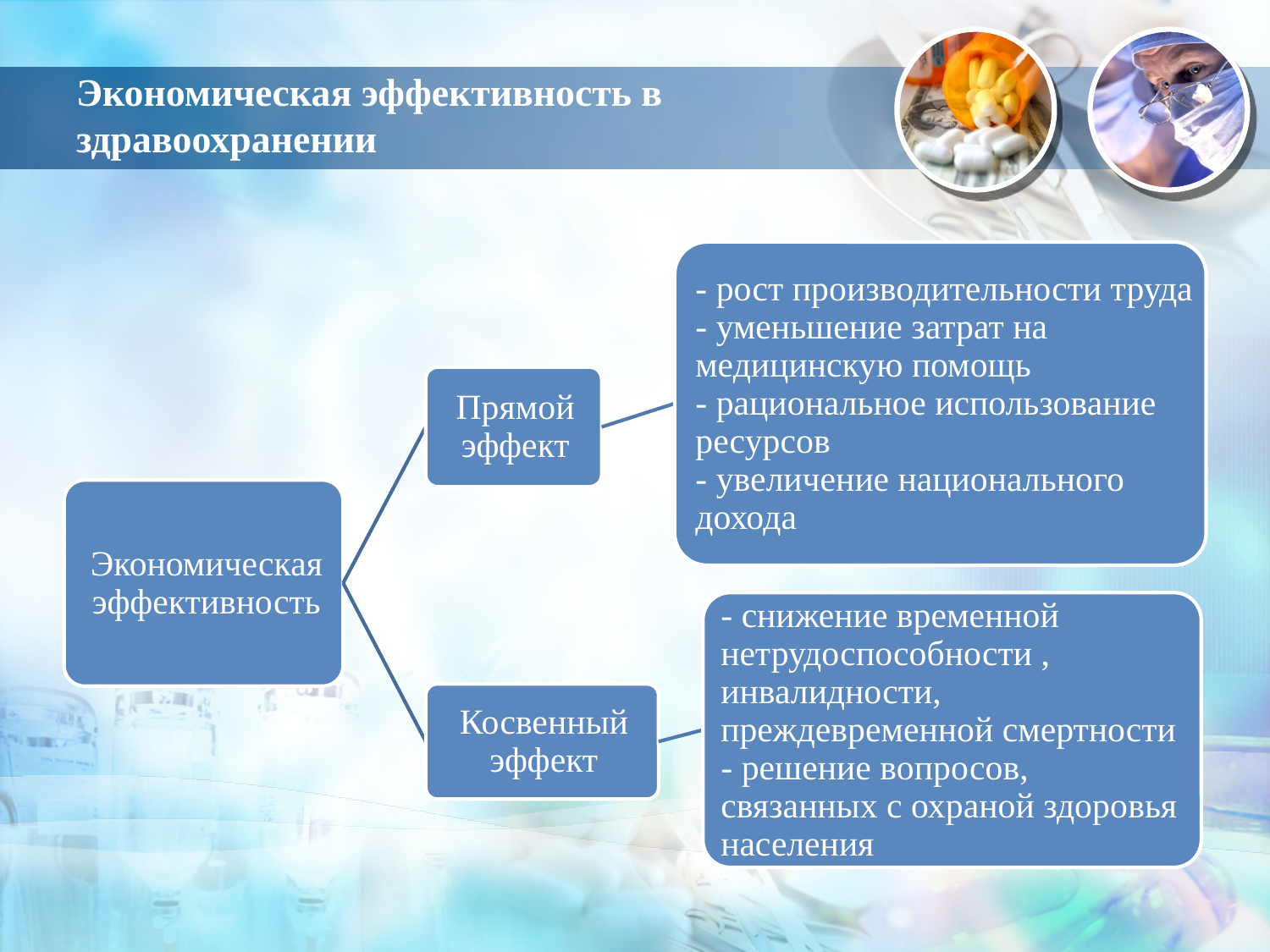

# Экономическая эффективность в здравоохранении
Экономическая эффективность

Прямой эффект

- рост производительности труда
- уменьшение затрат на медицинскую помощь
- рациональное использование ресурсов
- увеличение национального дохода

Косвенный эффект

- снижение временной нетрудоспособности , инвалидности, преждевременной смертности
- решение вопросов, связанных с охраной здоровья населения